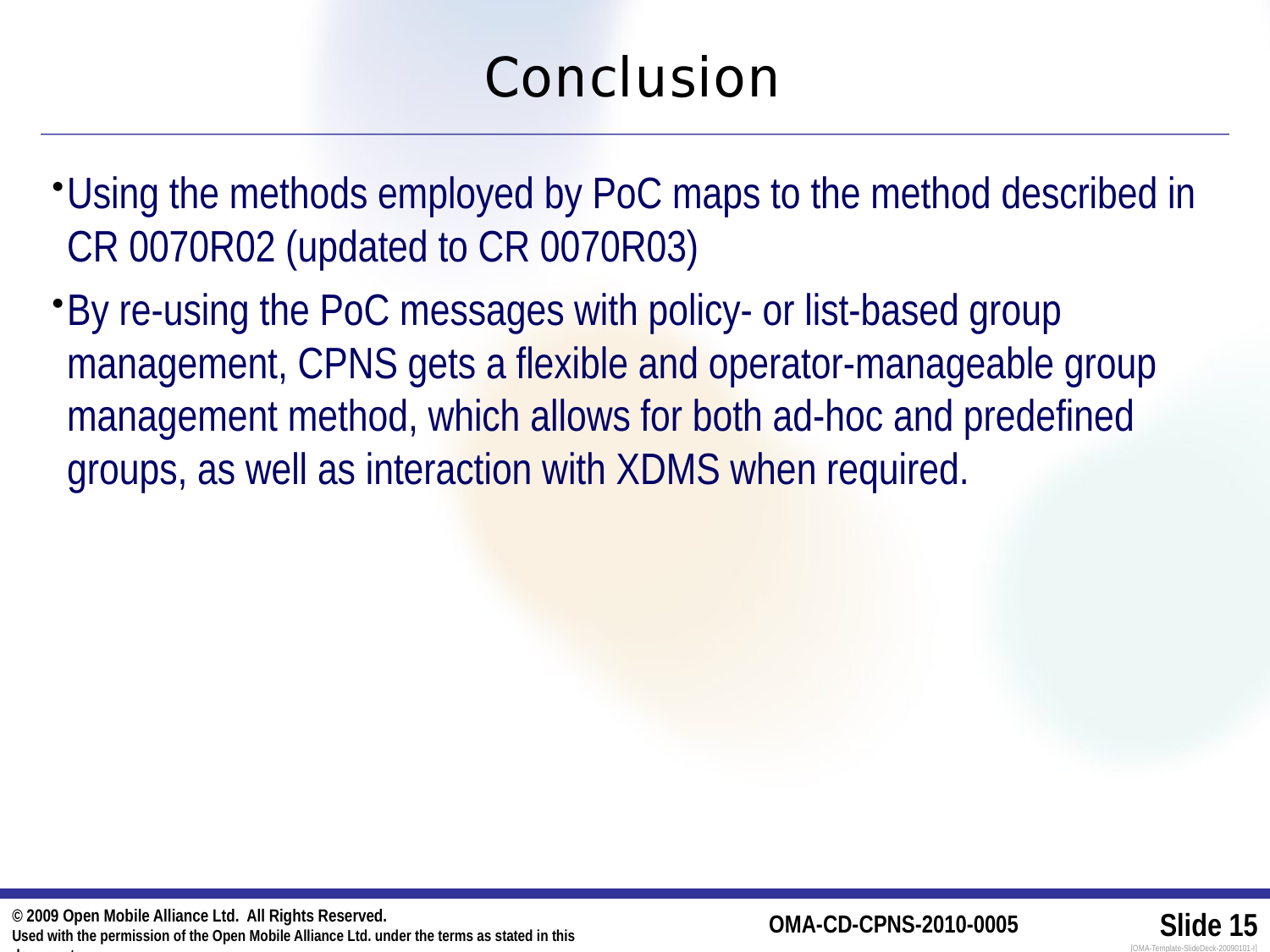

# Conclusion
Using the methods employed by PoC maps to the method described in CR 0070R02 (updated to CR 0070R03)
By re-using the PoC messages with policy- or list-based group management, CPNS gets a flexible and operator-manageable group management method, which allows for both ad-hoc and predefined groups, as well as interaction with XDMS when required.